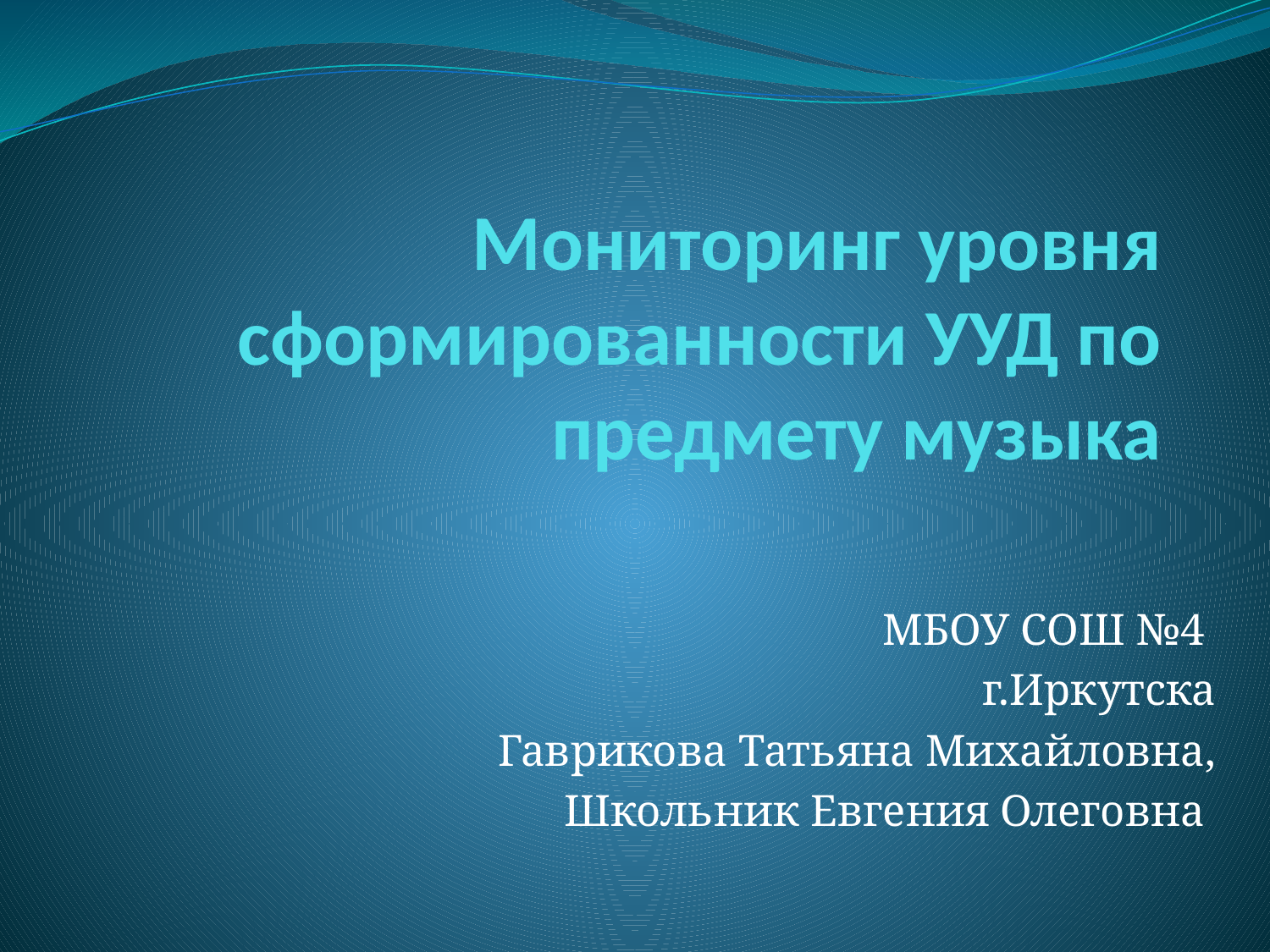

# Мониторинг уровня сформированности УУД по предмету музыка
МБОУ СОШ №4
г.Иркутска
Гаврикова Татьяна Михайловна,
Школьник Евгения Олеговна